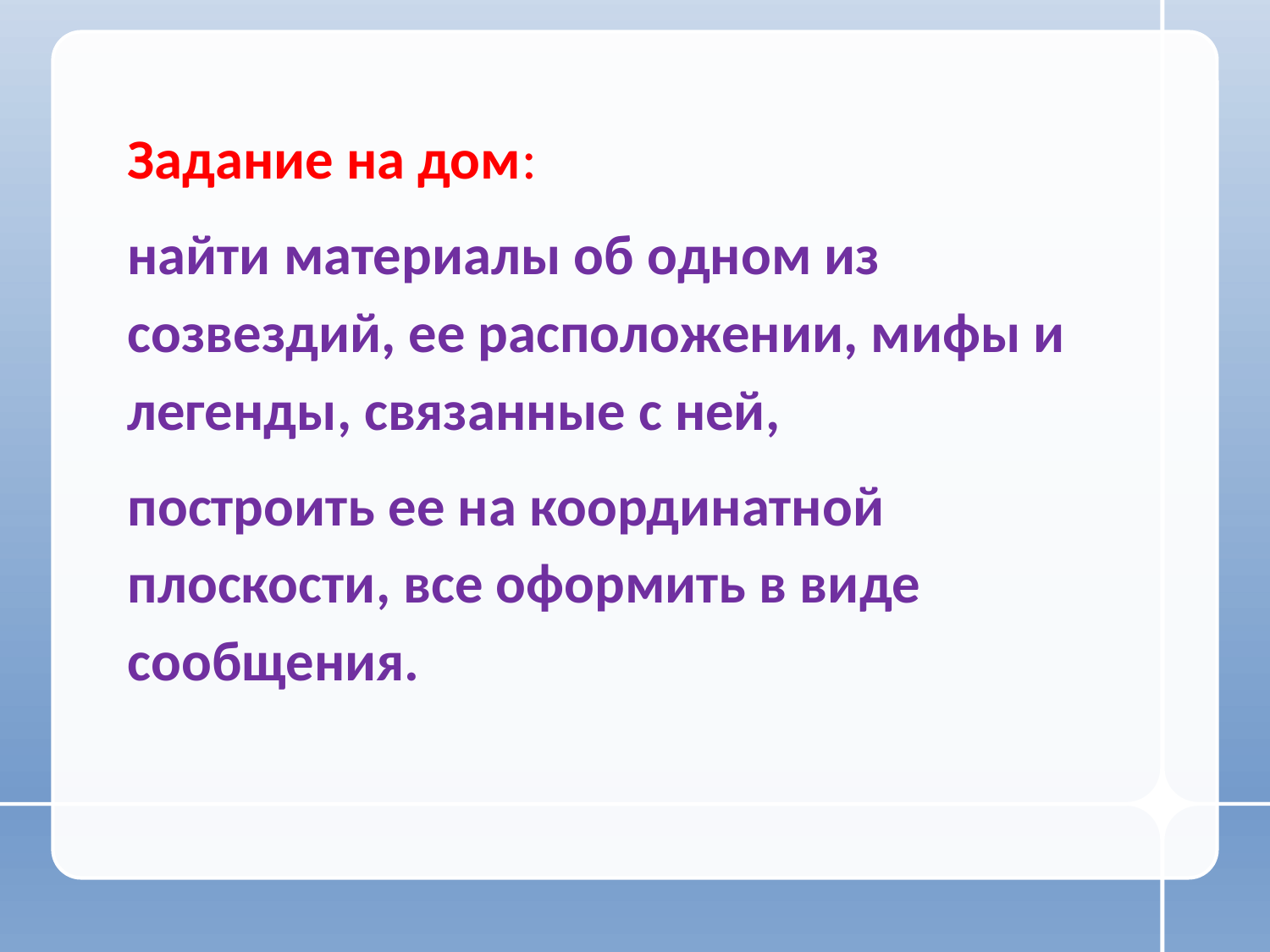

Задание на дом:
найти материалы об одном из созвездий, ее расположении, мифы и легенды, связанные с ней,
построить ее на координатной плоскости, все оформить в виде сообщения.